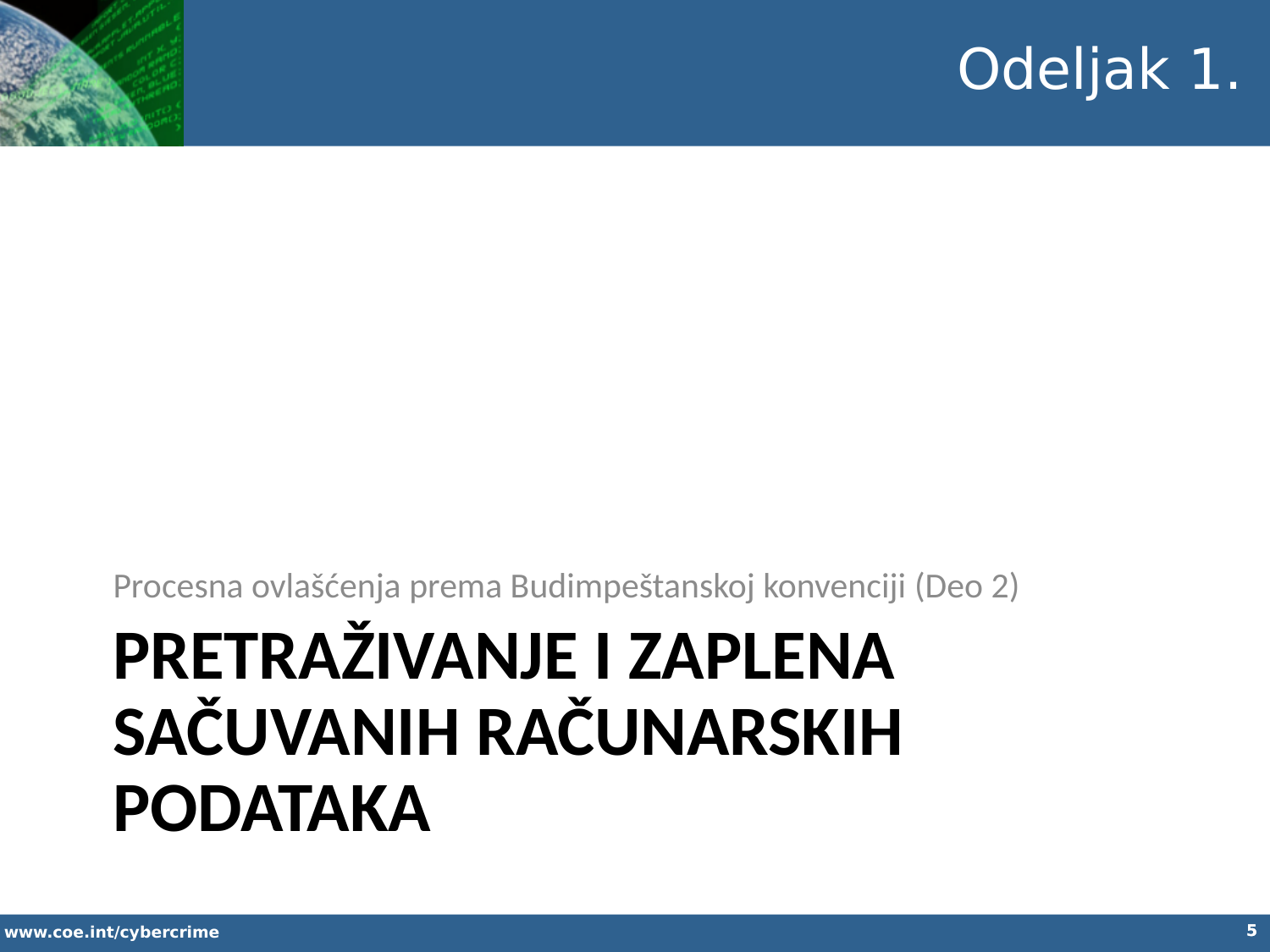

Odeljak 1.
Procesna ovlašćenja prema Budimpeštanskoj konvenciji (Deo 2)
# PRETRAŽIVANJE I ZAPLENA SAČUVANIH RAČUNARSKIH PODATAKA
5